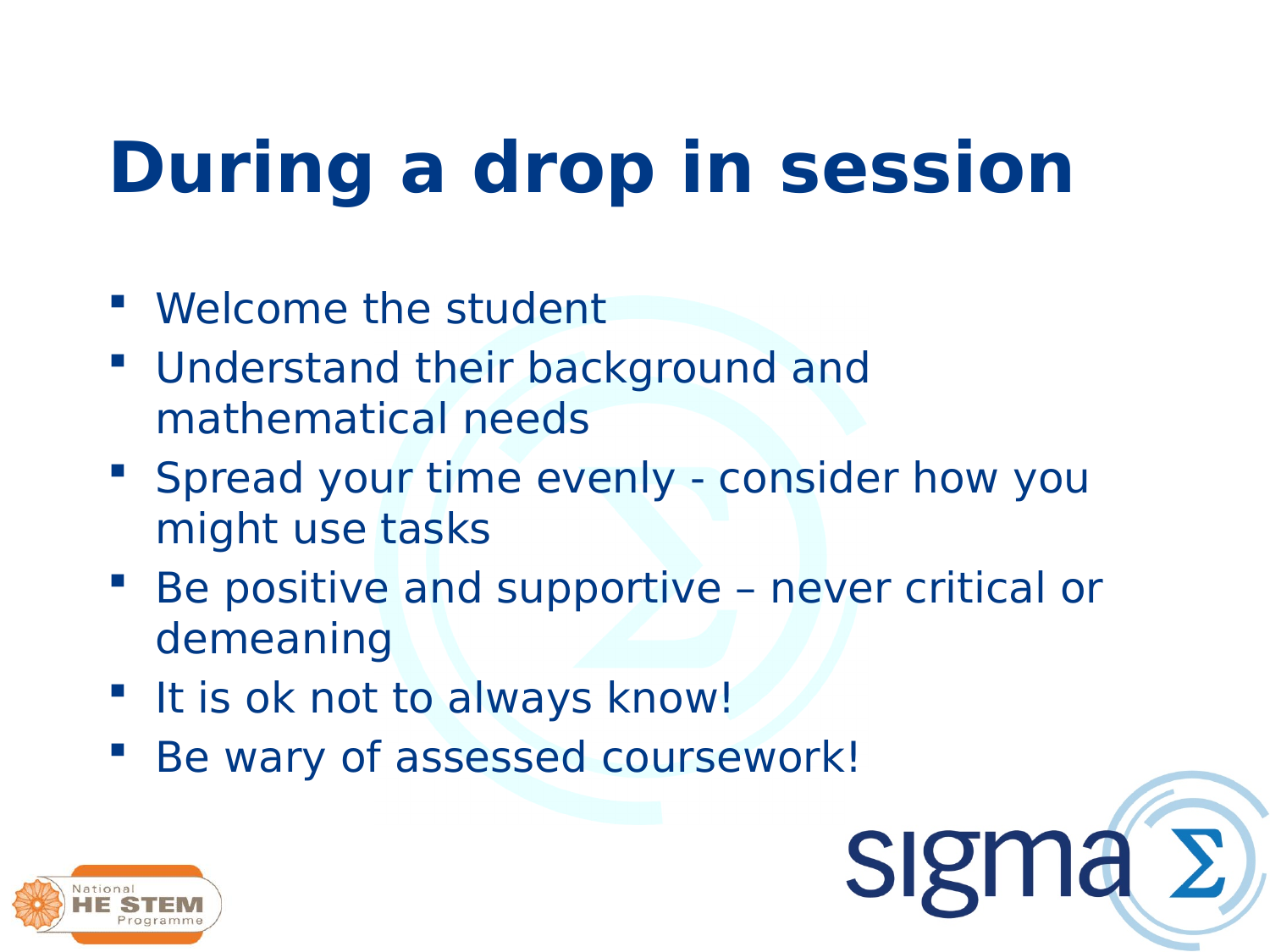

# During a drop in session
Welcome the student
Understand their background and mathematical needs
Spread your time evenly - consider how you might use tasks
Be positive and supportive – never critical or demeaning
It is ok not to always know!
Be wary of assessed coursework!